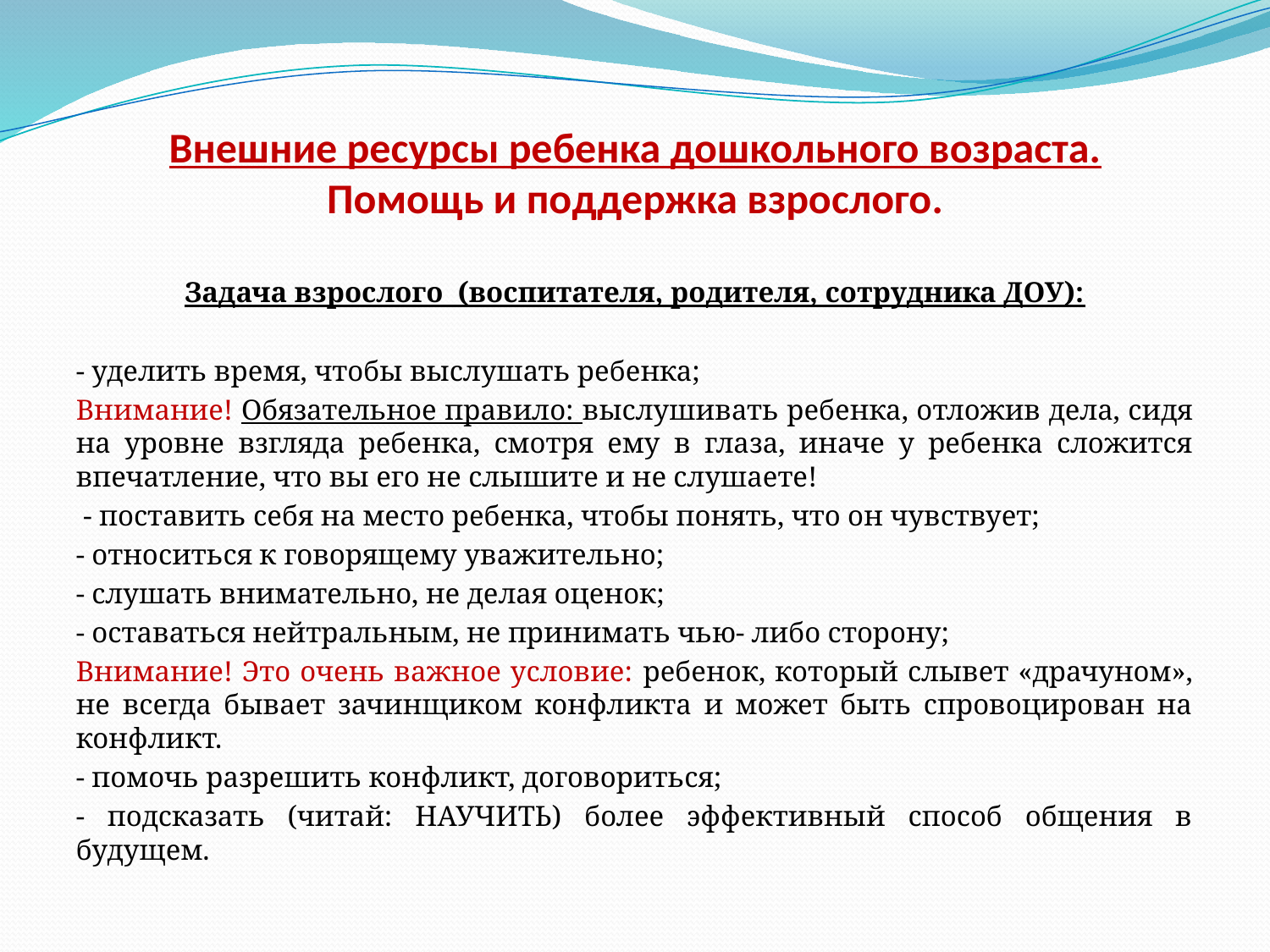

# Внешние ресурсы ребенка дошкольного возраста. Помощь и поддержка взрослого.
Задача взрослого  (воспитателя, родителя, сотрудника ДОУ):

- уделить время, чтобы выслушать ребенка;
Внимание! Обязательное правило: выслушивать ребенка, отложив дела, сидя на уровне взгляда ребенка, смотря ему в глаза, иначе у ребенка сложится впечатление, что вы его не слышите и не слушаете!
 - поставить себя на место ребенка, чтобы понять, что он чувствует;
- относиться к говорящему уважительно;
- слушать внимательно, не делая оценок;
- оставаться нейтральным, не принимать чью- либо сторону;
Внимание! Это очень важное условие: ребенок, который слывет «драчуном», не всегда бывает зачинщиком конфликта и может быть спровоцирован на конфликт.
- помочь разрешить конфликт, договориться;
- подсказать (читай: НАУЧИТЬ) более эффективный способ общения в будущем.